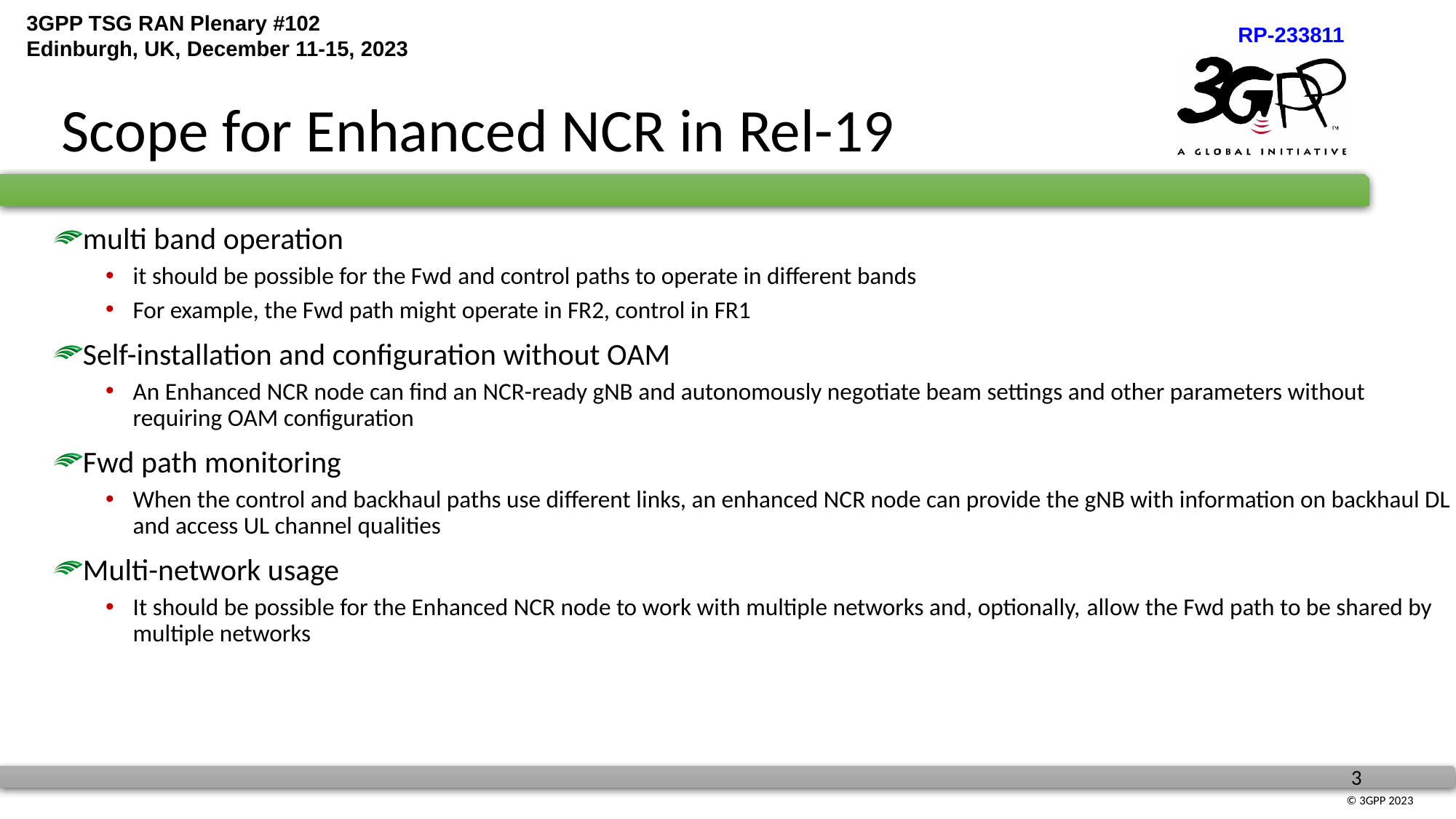

# Scope for Enhanced NCR in Rel-19
multi band operation
it should be possible for the Fwd and control paths to operate in different bands
For example, the Fwd path might operate in FR2, control in FR1
Self-installation and configuration without OAM
An Enhanced NCR node can find an NCR-ready gNB and autonomously negotiate beam settings and other parameters without requiring OAM configuration
Fwd path monitoring
When the control and backhaul paths use different links, an enhanced NCR node can provide the gNB with information on backhaul DL and access UL channel qualities
Multi-network usage
It should be possible for the Enhanced NCR node to work with multiple networks and, optionally, allow the Fwd path to be shared by multiple networks